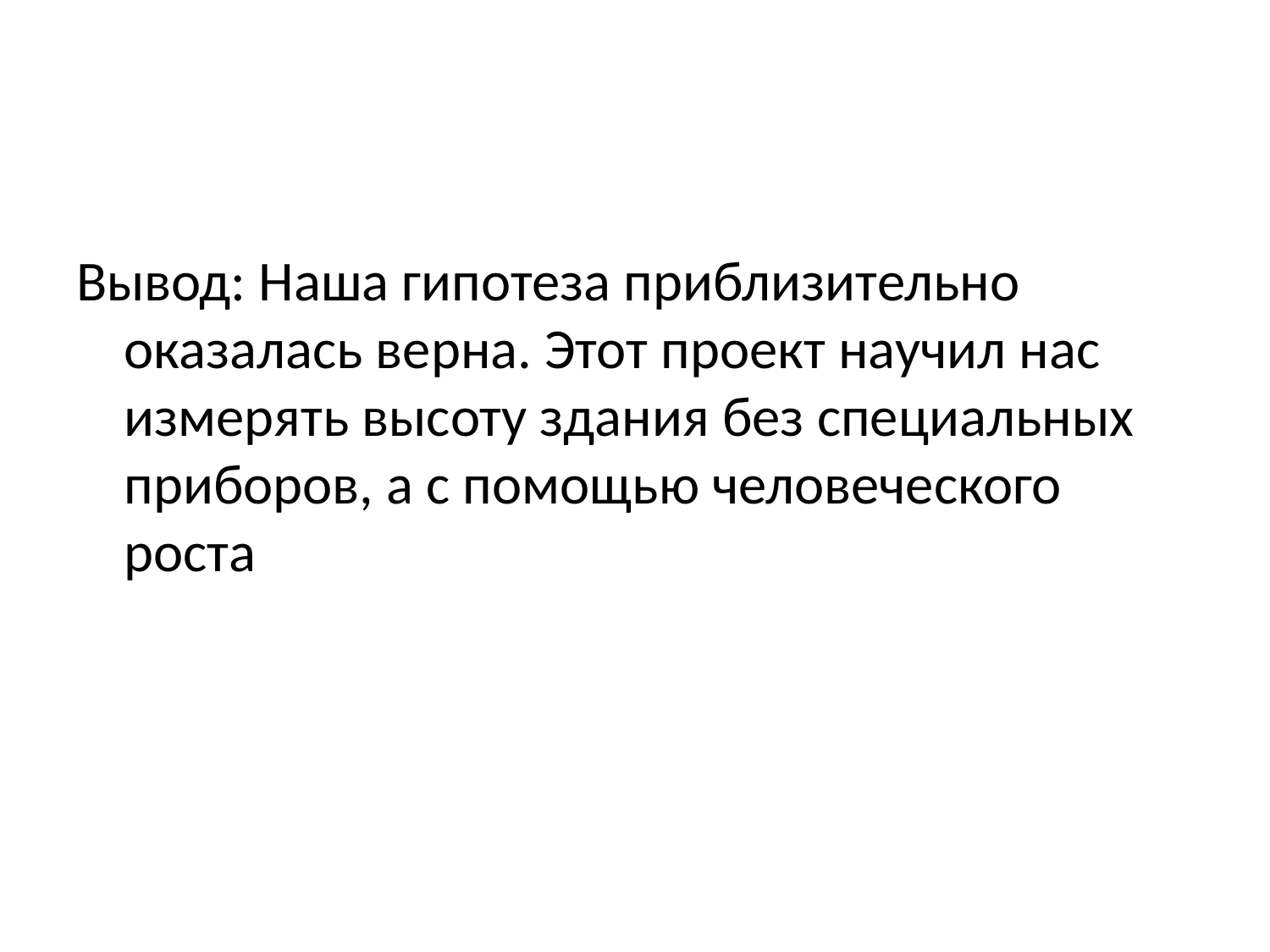

Вывод: Наша гипотеза приблизительно оказалась верна. Этот проект научил нас измерять высоту здания без специальных приборов, а с помощью человеческого роста